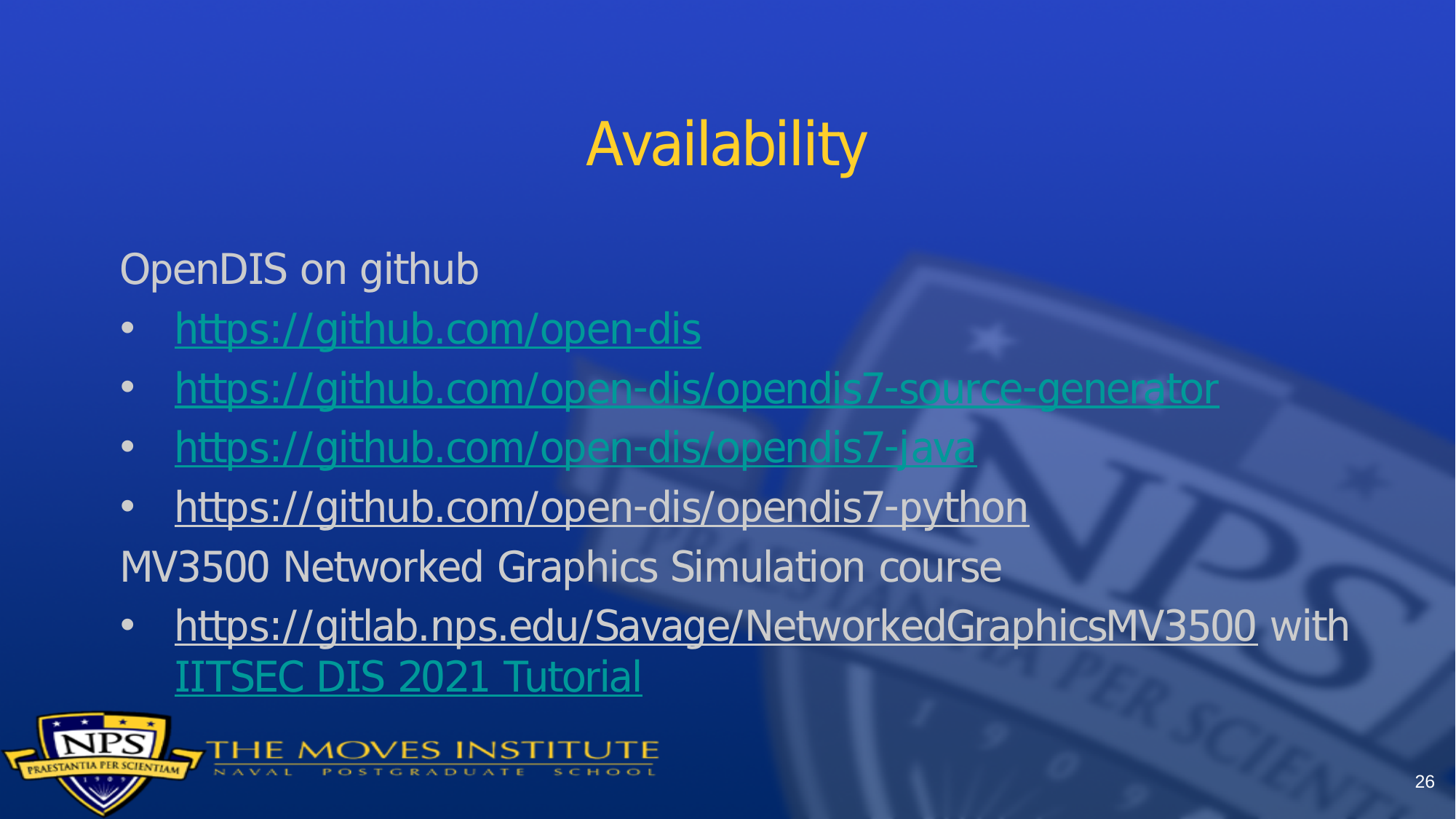

# Availability
OpenDIS on github
https://github.com/open-dis
https://github.com/open-dis/opendis7-source-generator
https://github.com/open-dis/opendis7-java
https://github.com/open-dis/opendis7-python
MV3500 Networked Graphics Simulation course
https://gitlab.nps.edu/Savage/NetworkedGraphicsMV3500 with IITSEC DIS 2021 Tutorial
26